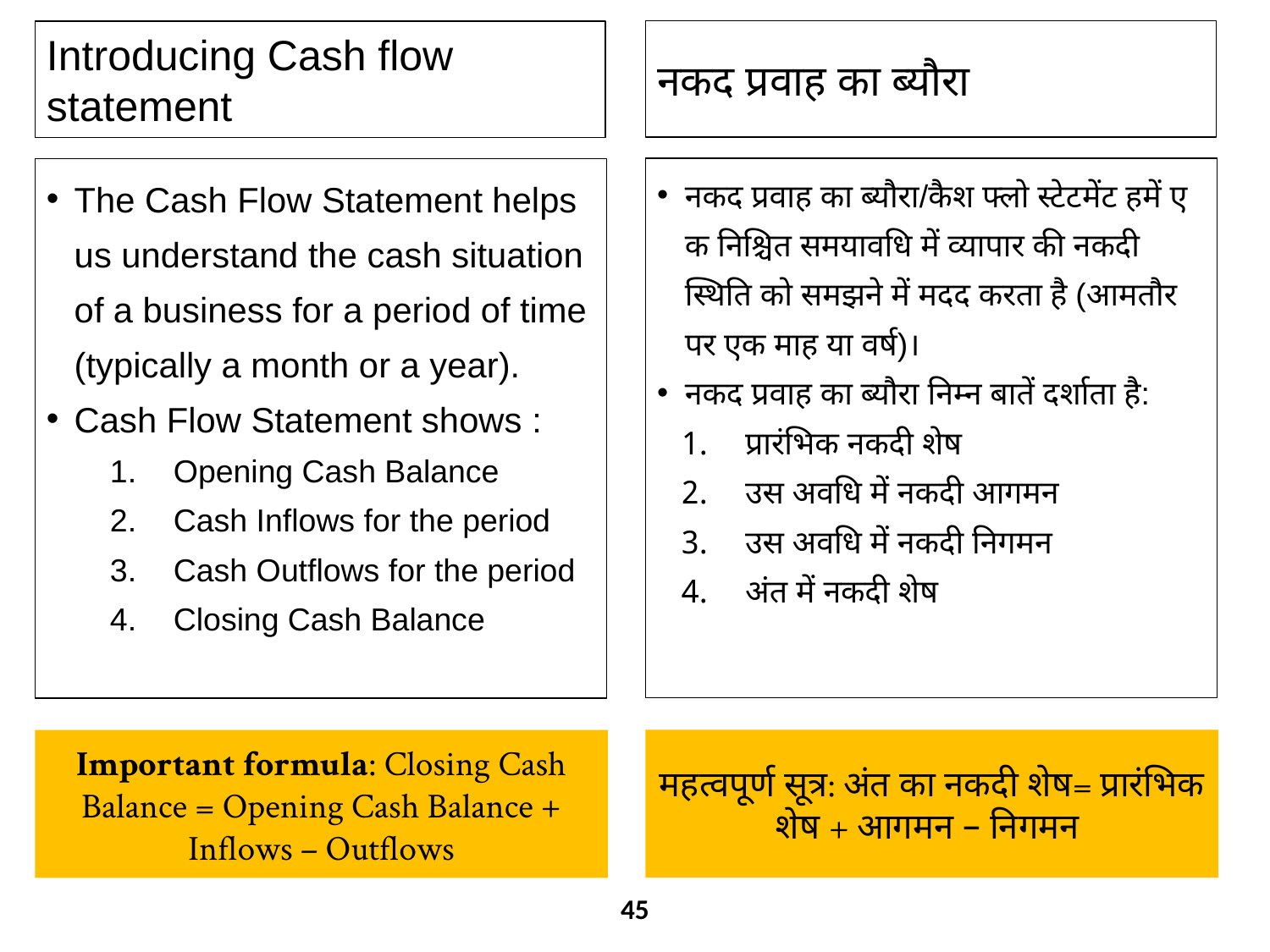

नकद प्रवाह का ब्यौरा
Introducing Cash flow statement
नकद प्रवाह का ब्यौरा/कैश फ्लो स्टेटमेंट हमें ए​क निश्चित समयावधि में व्यापार की नकदी स्थिति को समझने में मदद करता है (आमतौर पर एक माह या वर्ष)।
नकद प्रवाह का ब्यौरा निम्न बातें दर्शाता है:
प्रारंभिक नकदी शेष
उस अवधि में नकदी आगमन
उस अवधि में नकदी निगमन
अंत में नकदी शेष
The Cash Flow Statement helps us understand the cash situation of a business for a period of time (typically a month or a year).
Cash Flow Statement shows :
Opening Cash Balance
Cash Inflows for the period
Cash Outflows for the period
Closing Cash Balance

महत्वपूर्ण सूत्र: अंत का नकदी शेष= प्रारंभिक शेष + आगमन – निगमन
Important formula: Closing Cash Balance = Opening Cash Balance + Inflows – Outflows
45